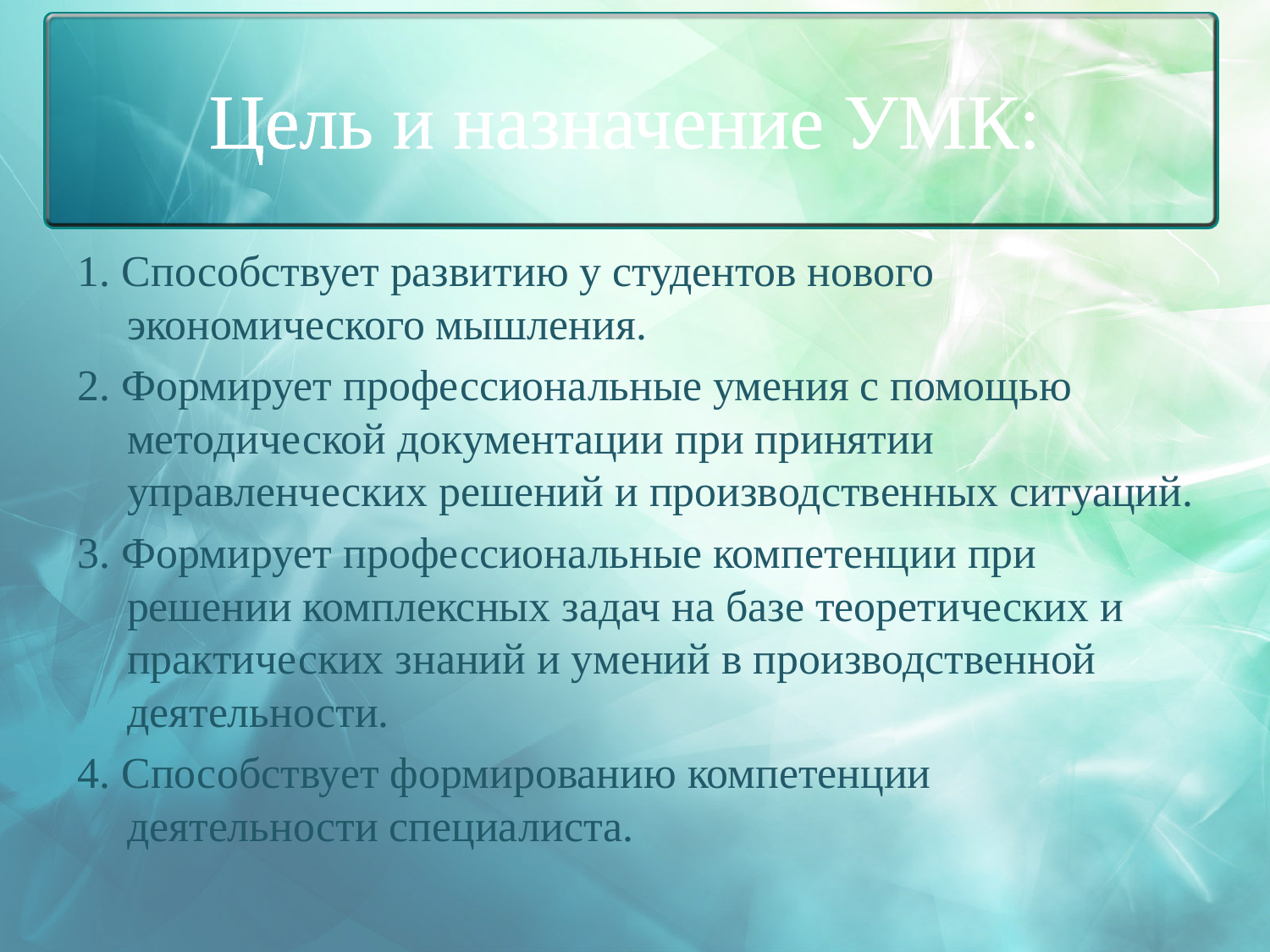

# Цель и назначение УМК:
1. Способствует развитию у студентов нового экономического мышления.
2. Формирует профессиональные умения с помощью методической документации при принятии  управленческих решений и производственных ситуаций.
3. Формирует профессиональные компетенции при решении комплексных задач на базе теоретических и практических знаний и умений в производственной деятельности.
4. Способствует формированию компетенции деятельности специалиста.